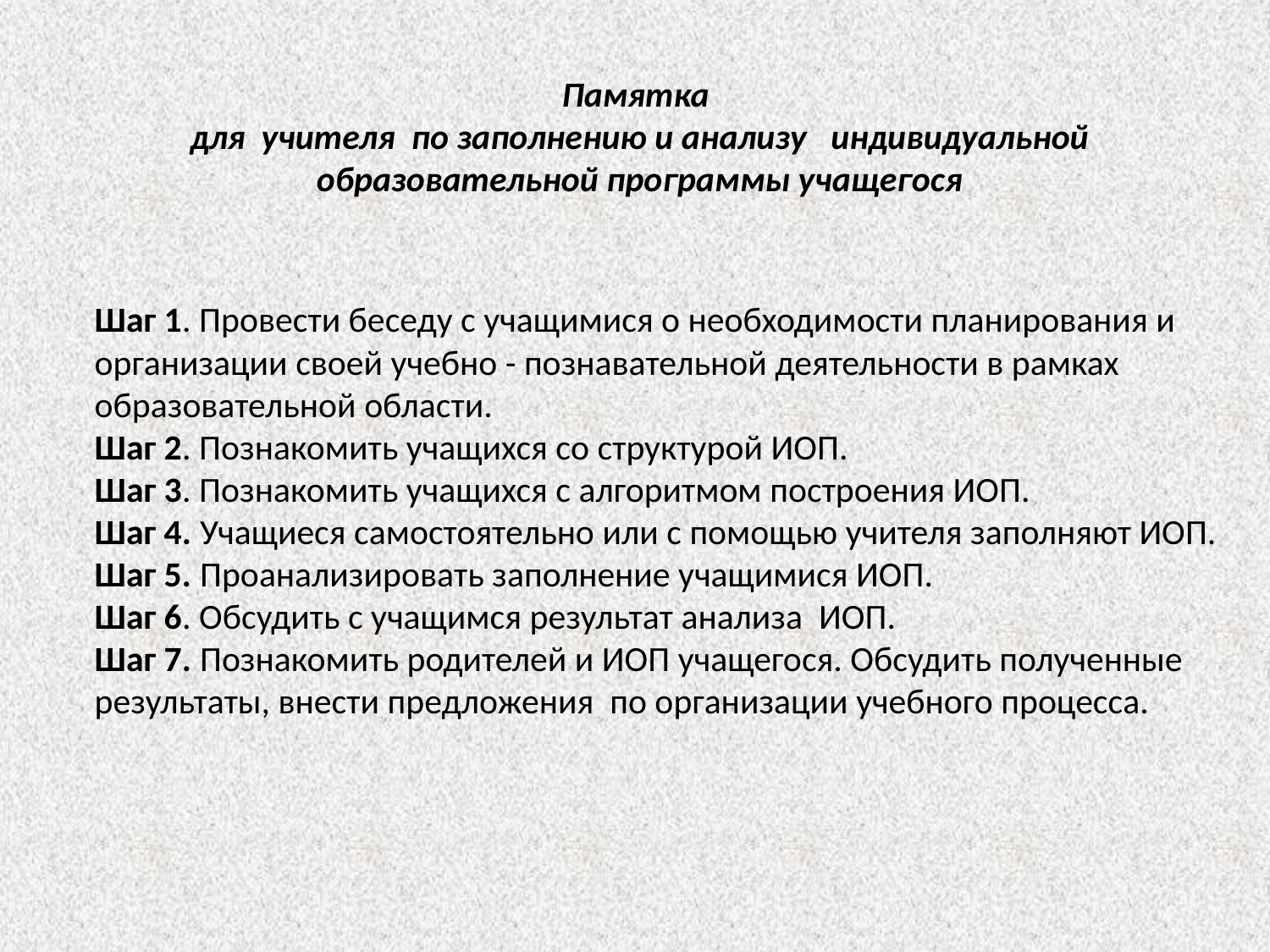

Памятка
для  учителя  по заполнению и анализу   индивидуальной образовательной программы учащегося
Шаг 1. Провести беседу с учащимися о необходимости планирования и организации своей учебно - познавательной деятельности в рамках образовательной области.
Шаг 2. Познакомить учащихся со структурой ИОП.
Шаг 3. Познакомить учащихся с алгоритмом построения ИОП.
Шаг 4. Учащиеся самостоятельно или с помощью учителя заполняют ИОП.
Шаг 5. Проанализировать заполнение учащимися ИОП.
Шаг 6. Обсудить с учащимся результат анализа  ИОП.
Шаг 7. Познакомить родителей и ИОП учащегося. Обсудить полученные результаты, внести предложения  по организации учебного процесса.